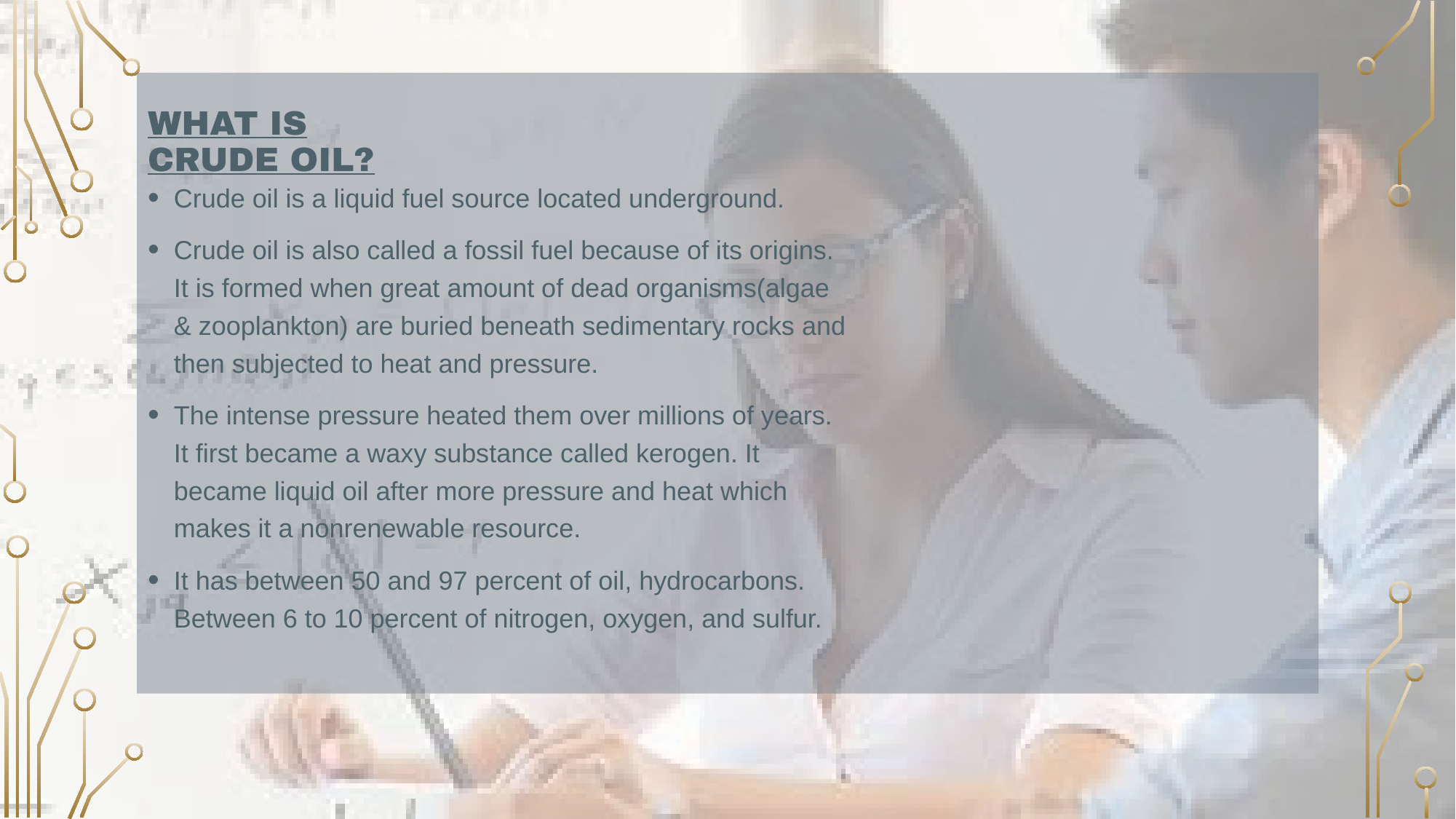

# WHAT IS CRUDE OIL?
Crude oil is a liquid fuel source located underground.
Crude oil is also called a fossil fuel because of its origins. It is formed when great amount of dead organisms(algae & zooplankton) are buried beneath sedimentary rocks and then subjected to heat and pressure.
The intense pressure heated them over millions of years. It first became a waxy substance called kerogen. It became liquid oil after more pressure and heat which makes it a nonrenewable resource.
It has between 50 and 97 percent of oil, hydrocarbons. Between 6 to 10 percent of nitrogen, oxygen, and sulfur.